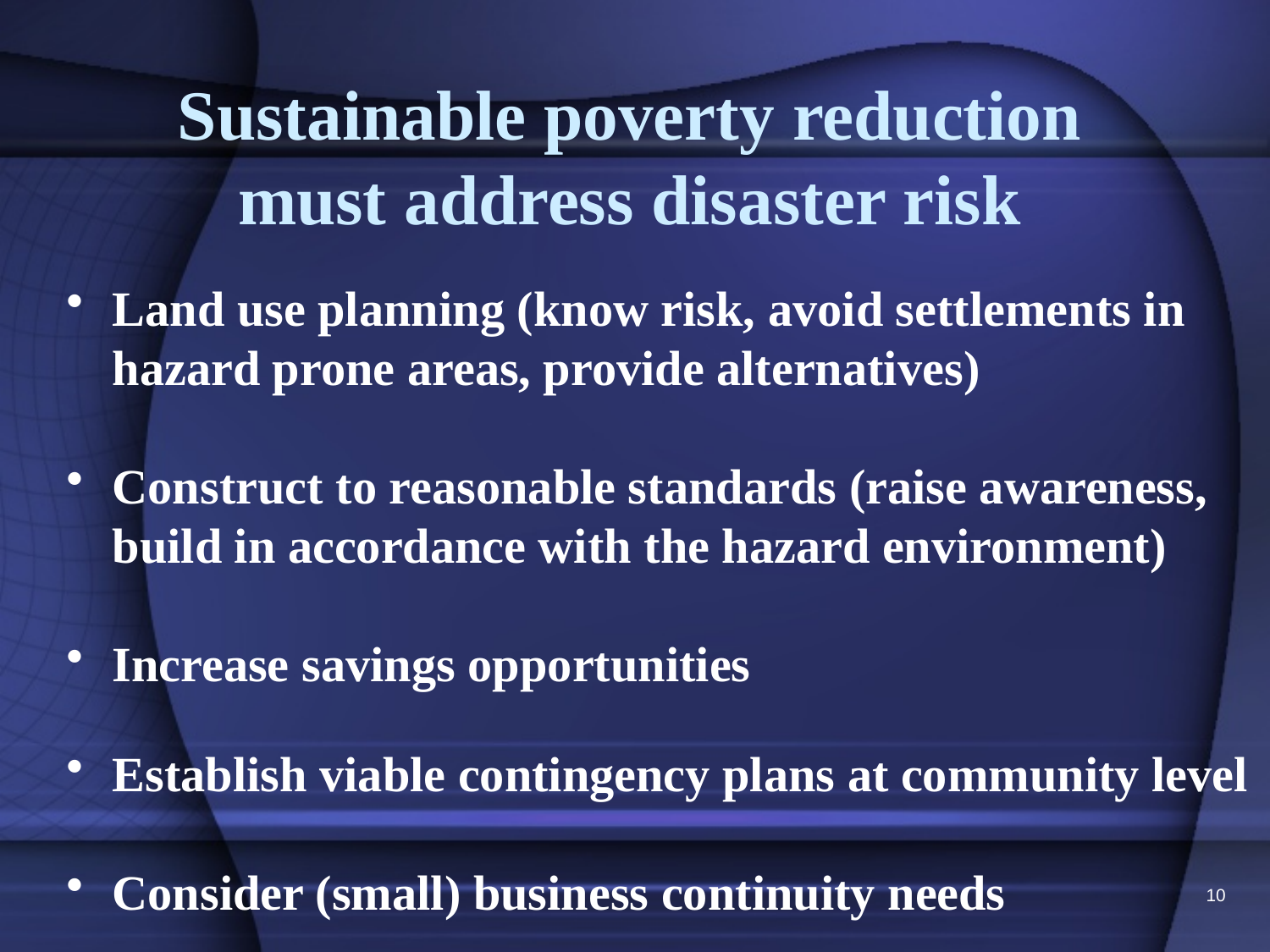

Sustainable poverty reduction must address disaster risk

Land use planning (know risk, avoid settlements in hazard prone areas, provide alternatives)

Construct to reasonable standards (raise awareness, build in accordance with the hazard environment)

Increase savings opportunities

Establish viable contingency plans at community level

Consider (small) business continuity needs
10